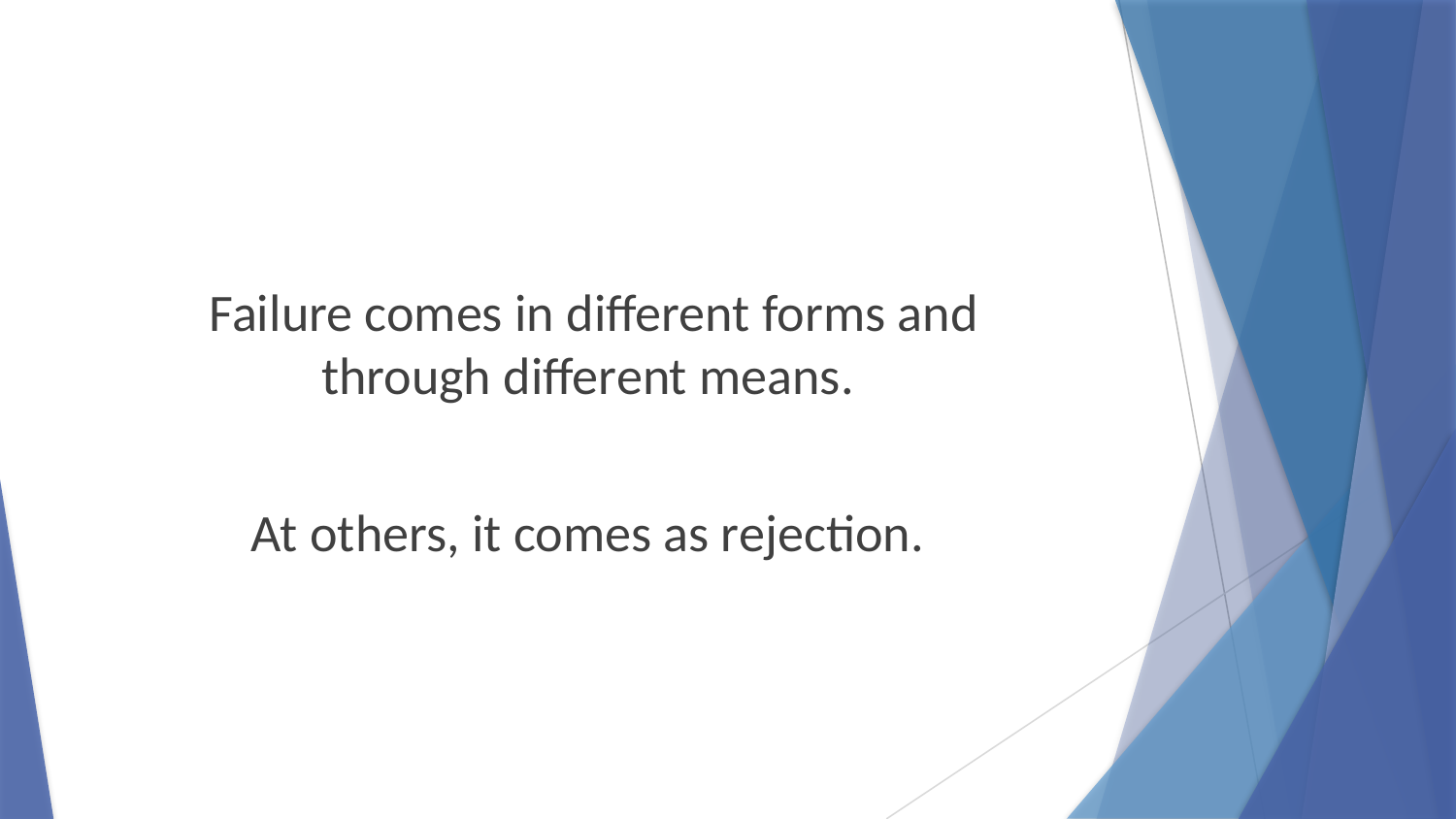

Failure comes in different forms and
through different means.

At others, it comes as rejection.